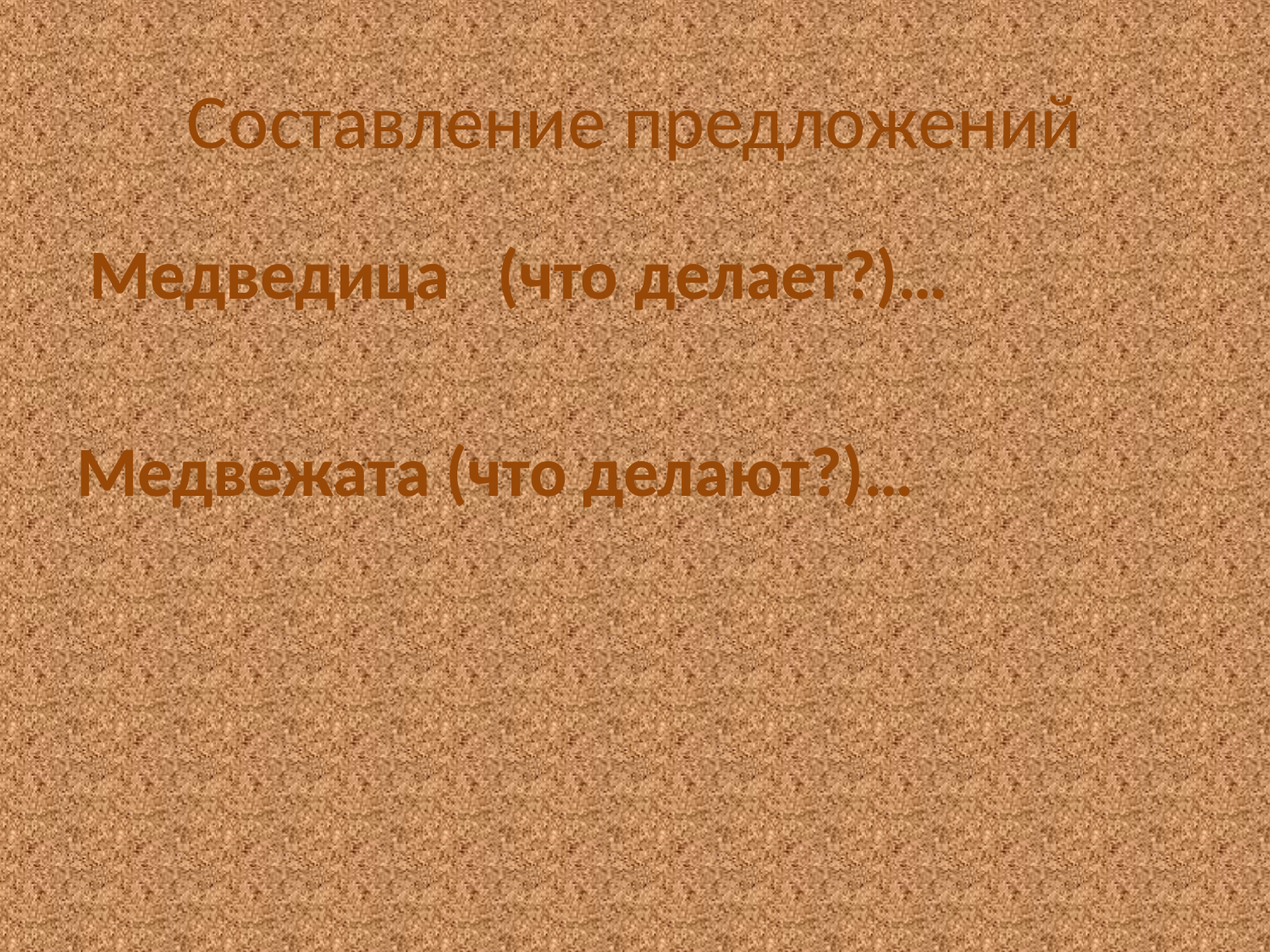

# Составление предложений
 Медведица   (что делает?)…

Медвежата (что делают?)…